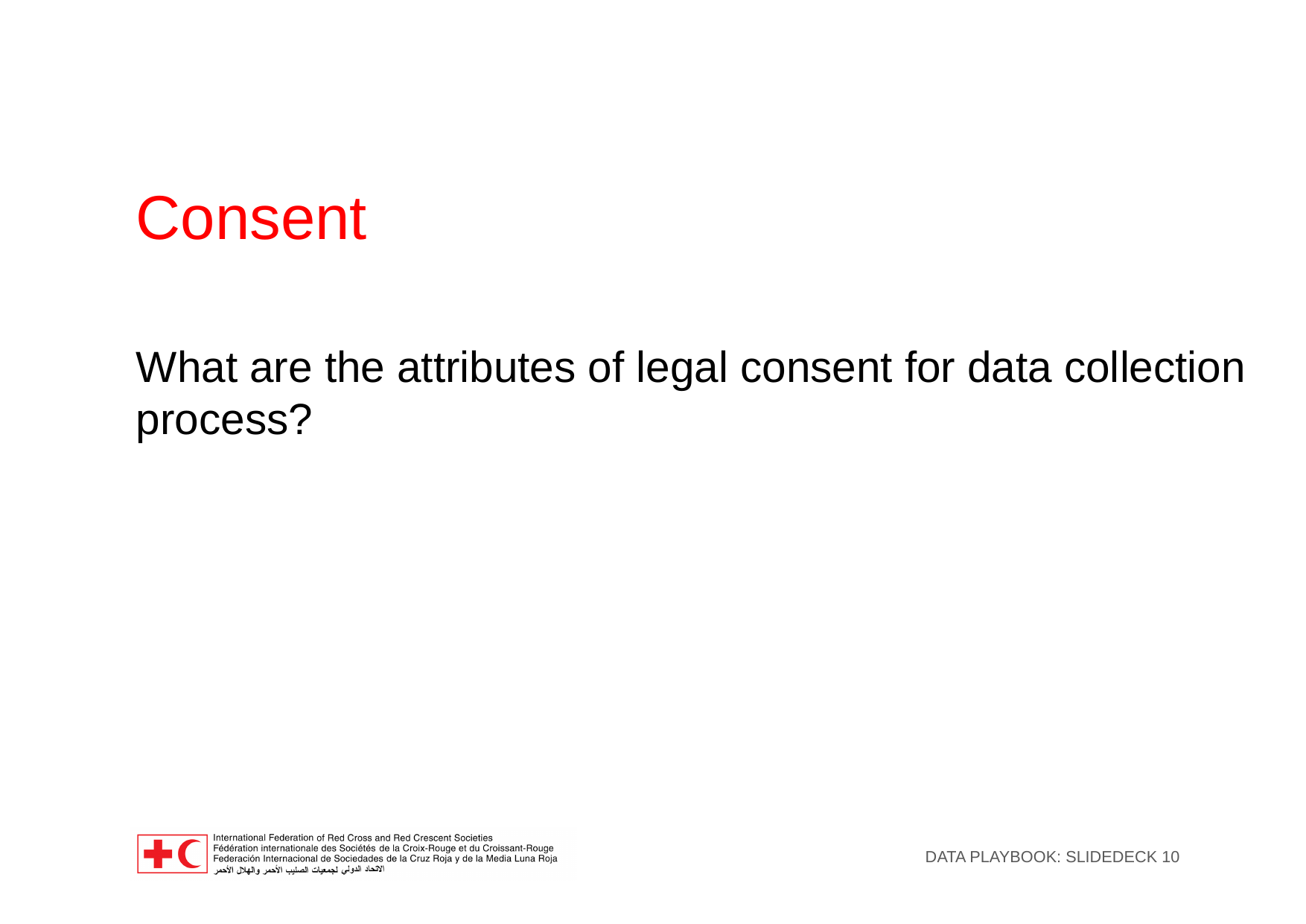

Consent
What are the attributes of legal consent for data collection process?